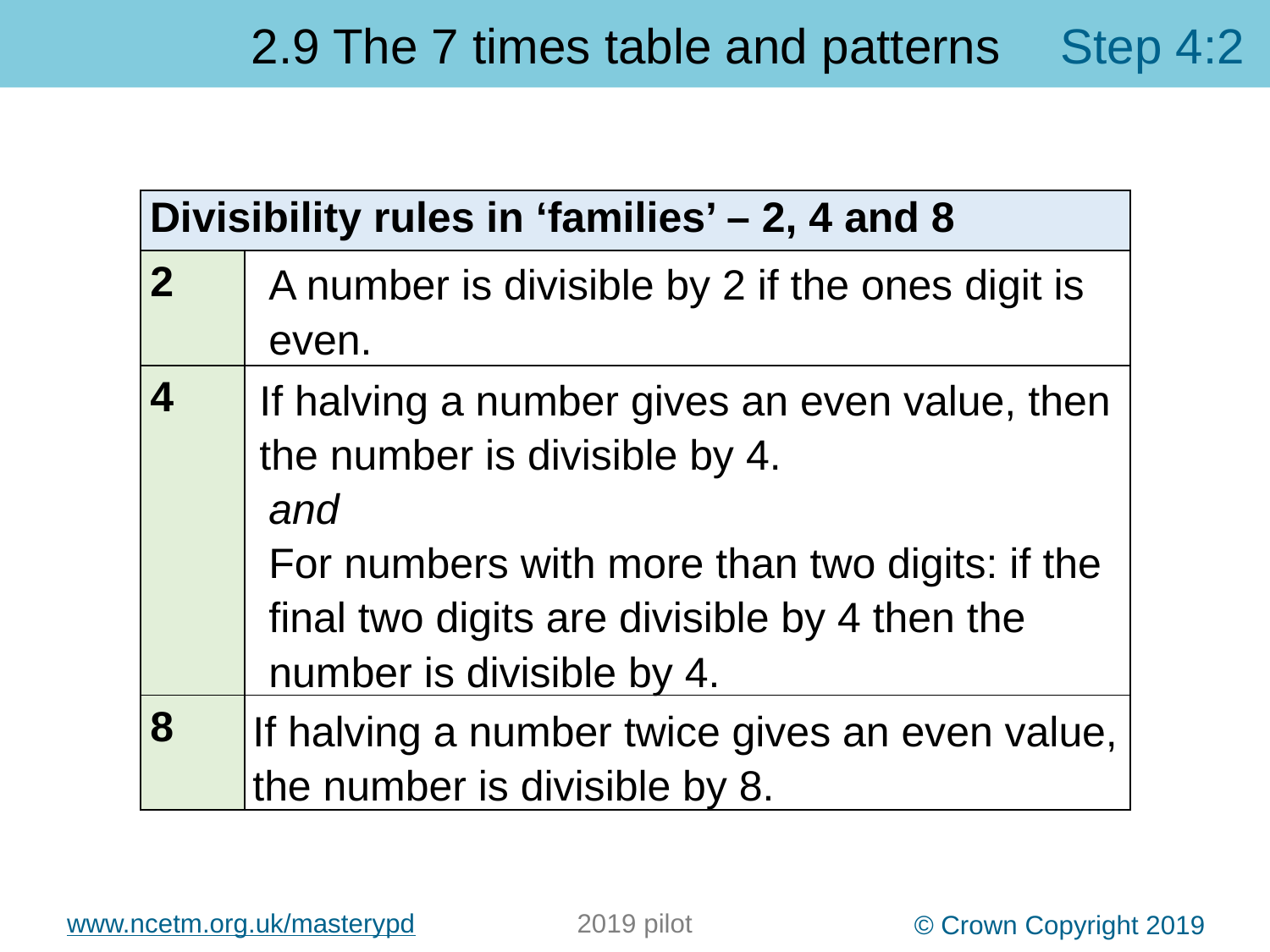

2.9 The 7 times table and patterns	Step 4:2
| Divisibility rules in ‘families’ – 2, 4 and 8 |  |
| --- | --- |
|  |  |
|  |  |
|  |  |
2
A number is divisible by 2 if the ones digit is
even.
4
If halving a number gives an even value, then
the number is divisible by 4.
and
For numbers with more than two digits: if the
final two digits are divisible by 4 then the
number is divisible by 4.
8
If halving a number twice gives an even value,
the number is divisible by 8.